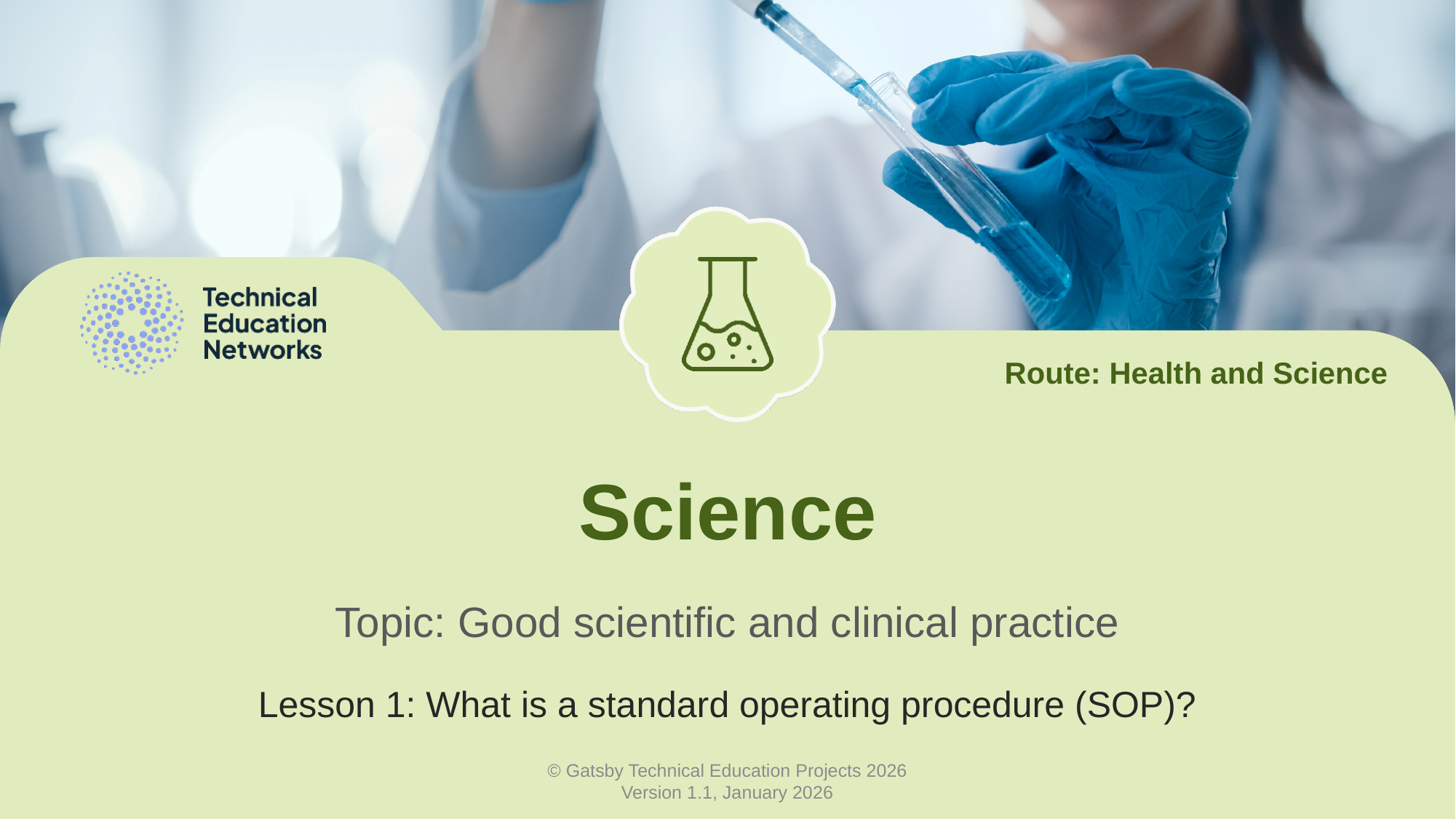

Route: Health and Science
# Science
Topic: Good scientific and clinical practice
Lesson 1: What is a standard operating procedure (SOP)?